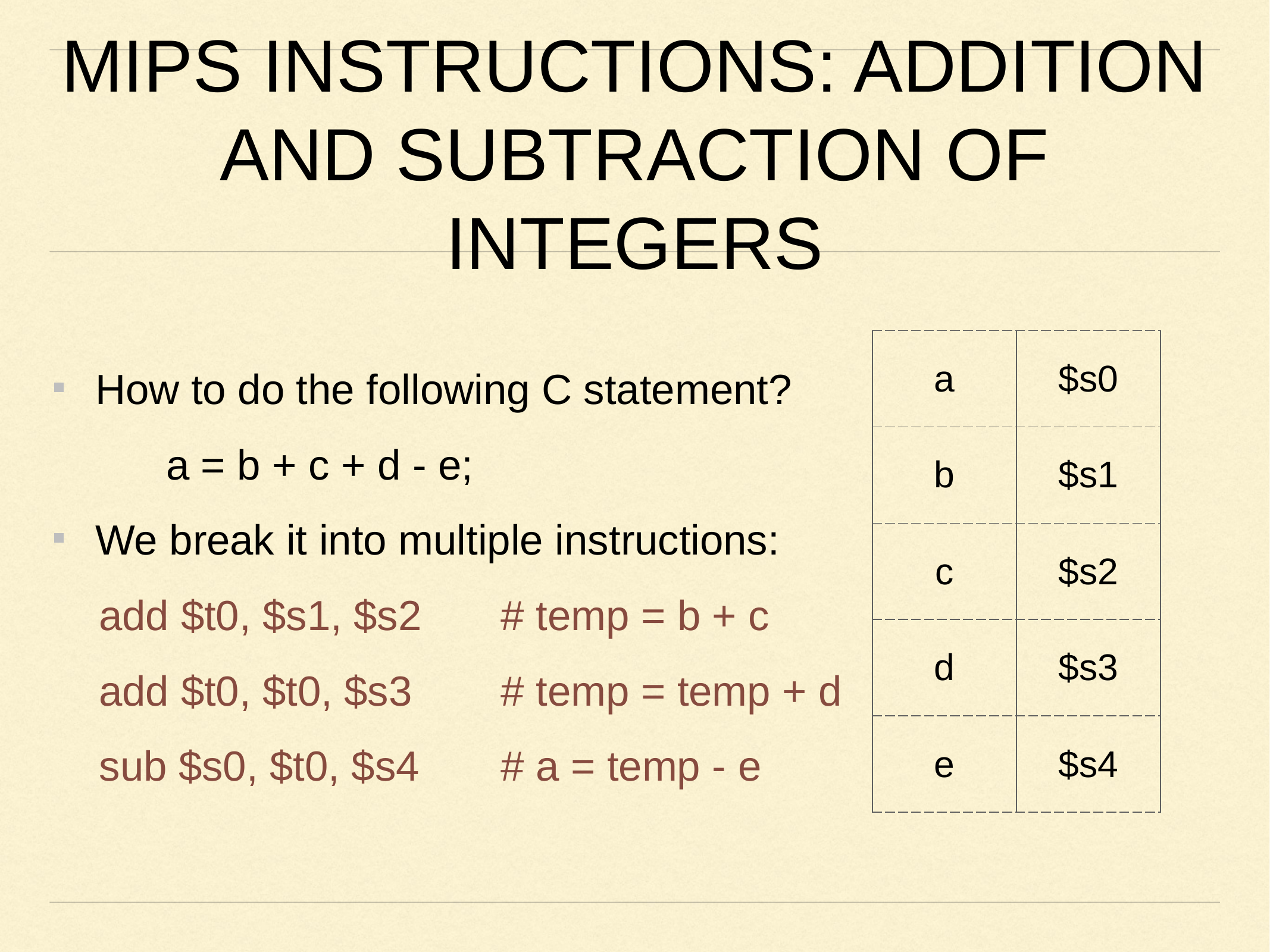

# MIPS INSTRUCTIONS: ADDITION AND SUBTRACTION OF INTEGERS
How to do the following C statement?
a = b + c + d - e;
We break it into multiple instructions:
add $t0, $s1, $s2  	# temp = b + c
add $t0, $t0, $s3    	# temp = temp + d
sub $s0, $t0, $s4 	# a = temp - e
| a | $s0 |
| --- | --- |
| b | $s1 |
| c | $s2 |
| d | $s3 |
| e | $s4 |
13